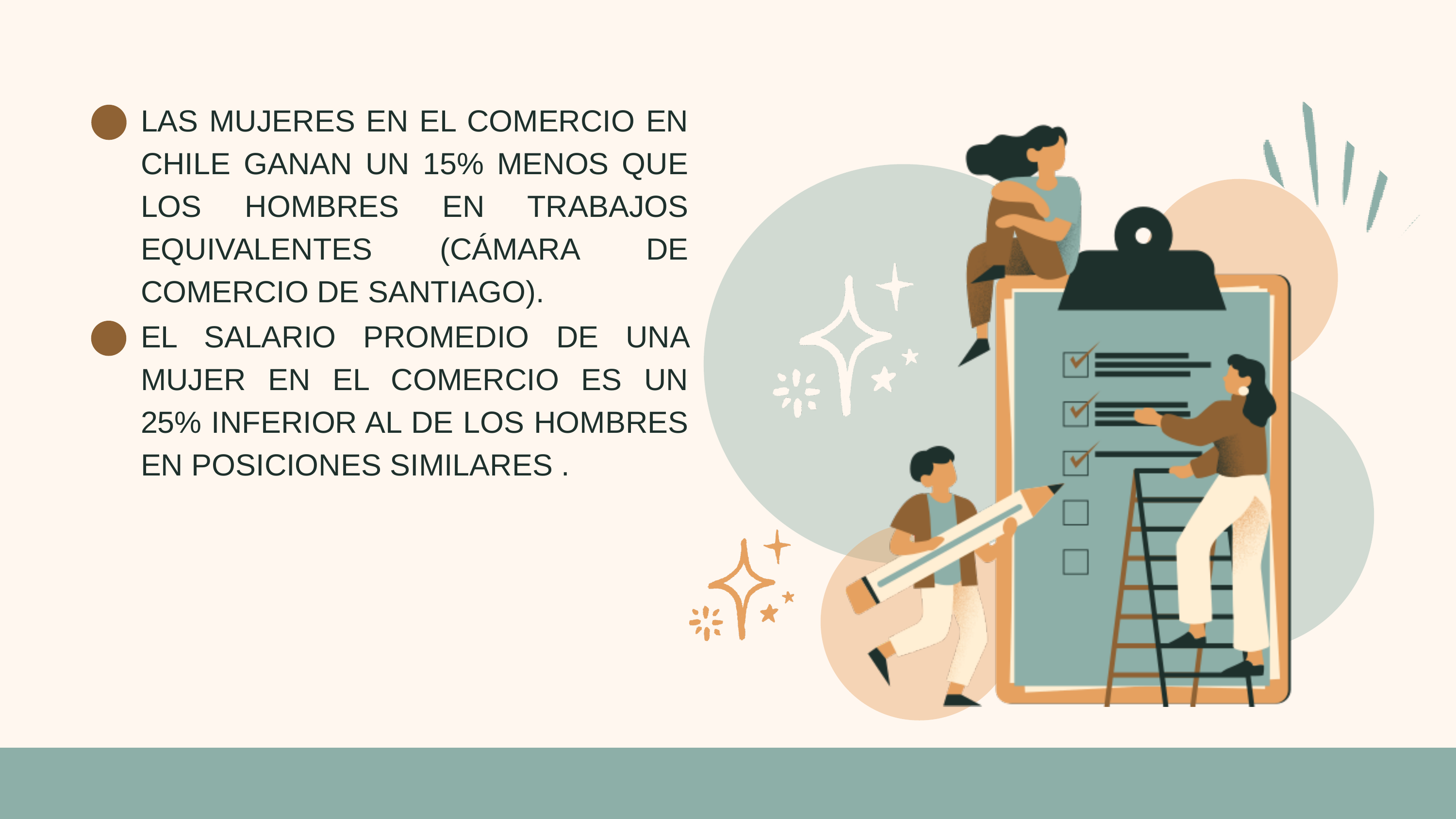

LAS MUJERES EN EL COMERCIO EN CHILE GANAN UN 15% MENOS QUE LOS HOMBRES EN TRABAJOS EQUIVALENTES (CÁMARA DE COMERCIO DE SANTIAGO).

EL SALARIO PROMEDIO DE UNA MUJER EN EL COMERCIO ES UN 25% INFERIOR AL DE LOS HOMBRES EN POSICIONES SIMILARES .